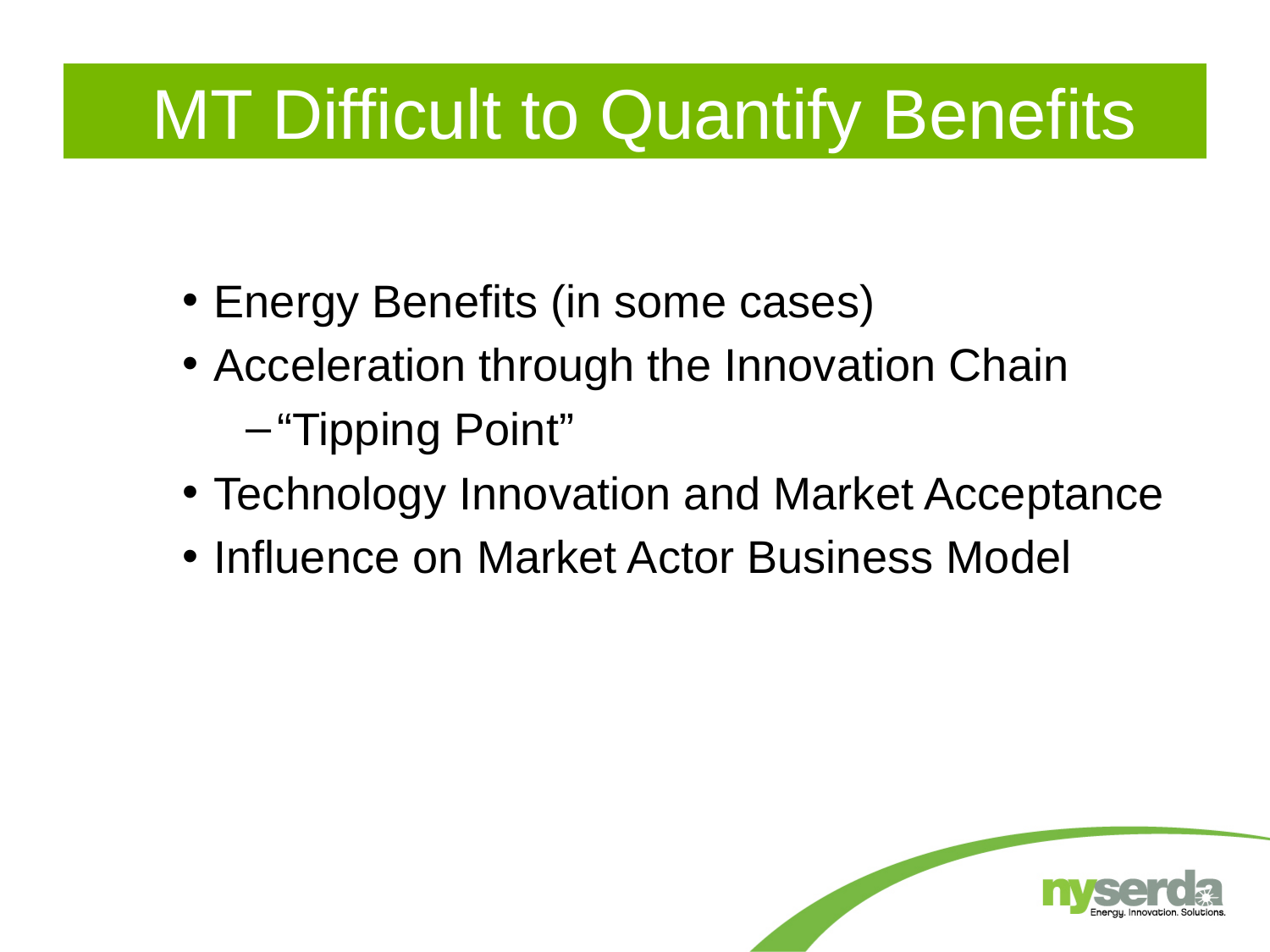

# MT Difficult to Quantify Benefits

Energy Benefits (in some cases)
Acceleration through the Innovation Chain
“Tipping Point”
Technology Innovation and Market Acceptance
Influence on Market Actor Business Model